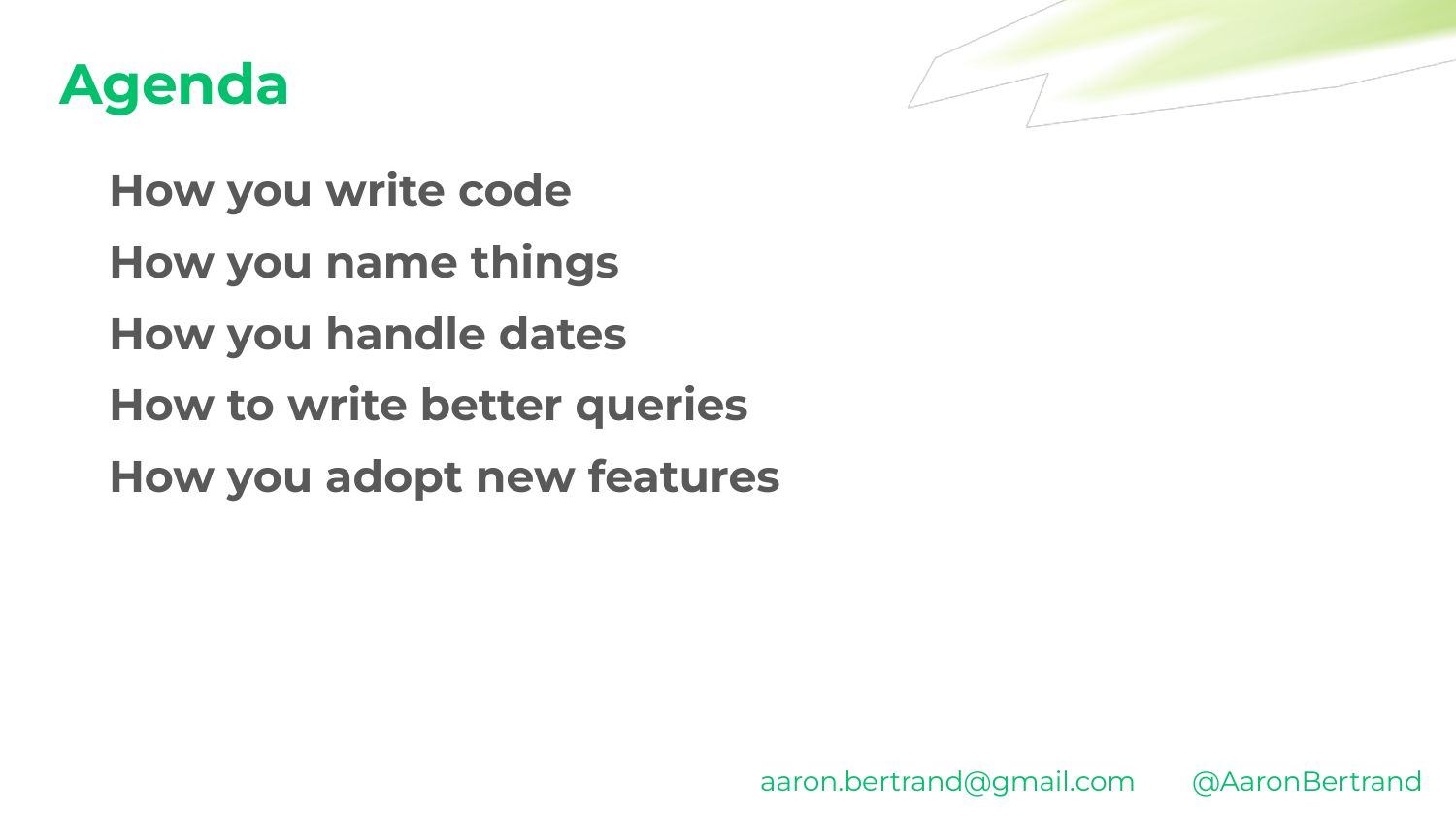

# Agenda
How you write code
How you name things
How you handle dates
How to write better queries
How you adopt new features